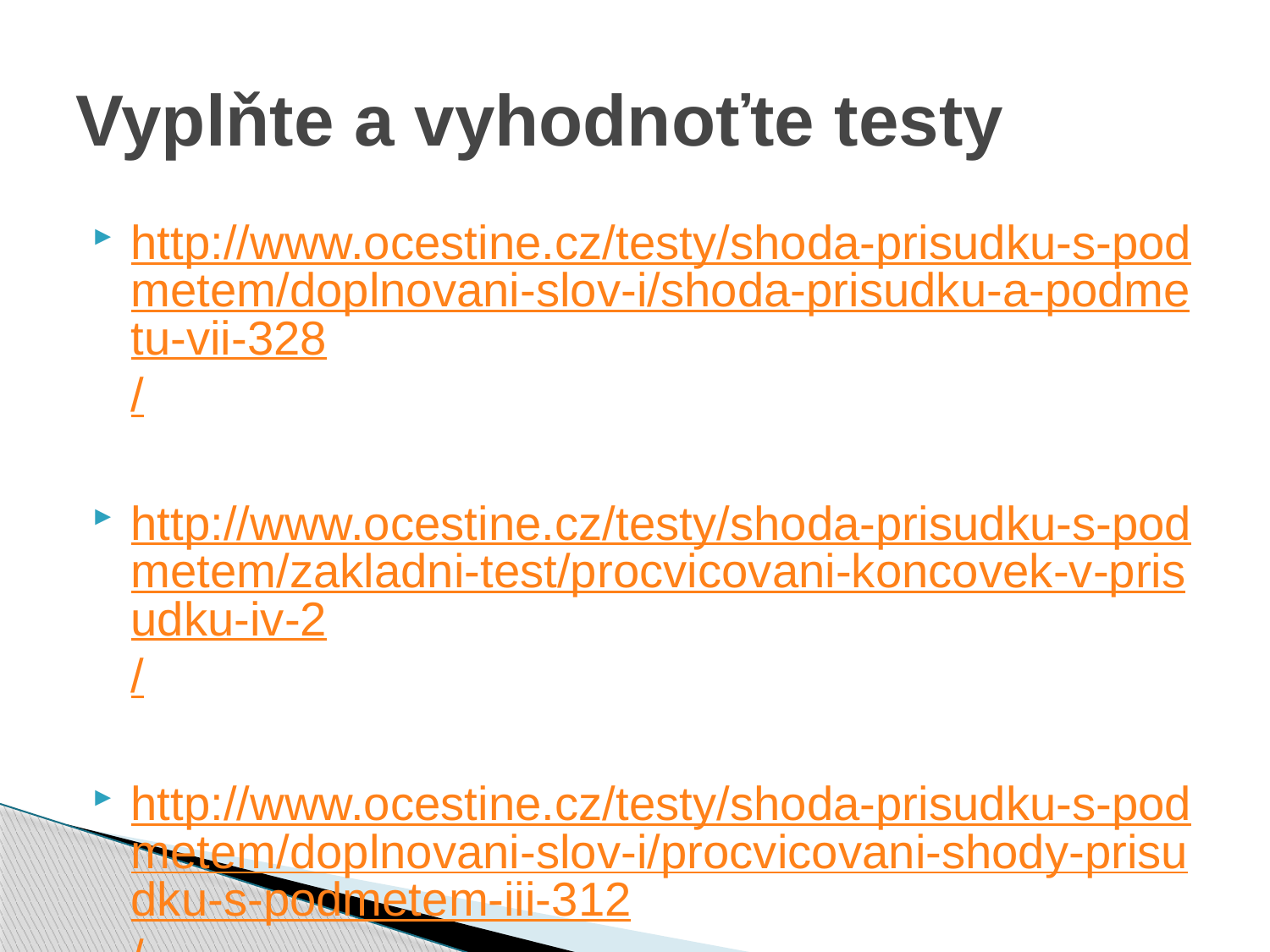

# Vyplňte a vyhodnoťte testy
http://www.ocestine.cz/testy/shoda-prisudku-s-podmetem/doplnovani-slov-i/shoda-prisudku-a-podmetu-vii-328/

http://www.ocestine.cz/testy/shoda-prisudku-s-podmetem/zakladni-test/procvicovani-koncovek-v-prisudku-iv-2/

http://www.ocestine.cz/testy/shoda-prisudku-s-podmetem/doplnovani-slov-i/procvicovani-shody-prisudku-s-podmetem-iii-312/